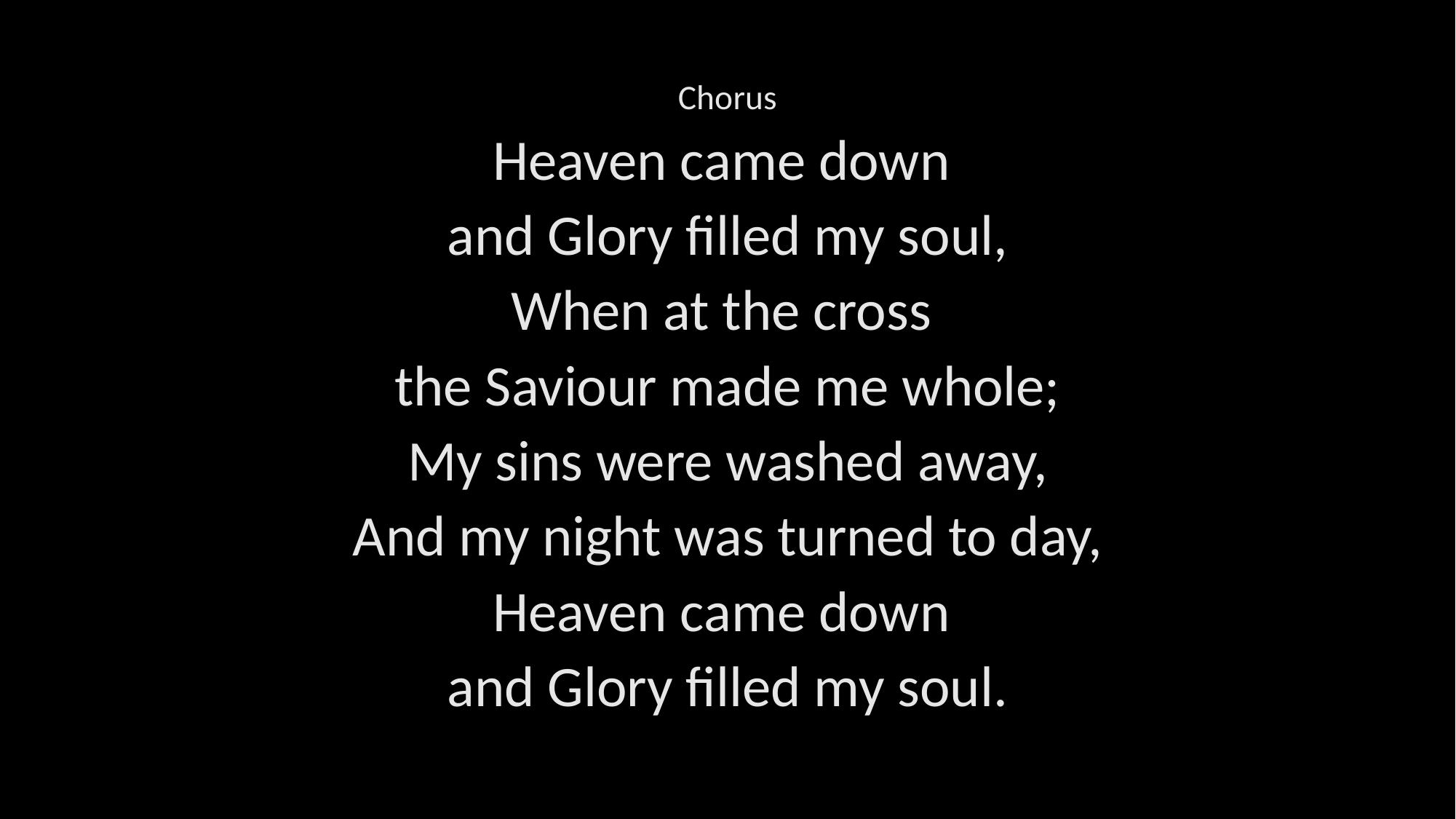

Chorus
Heaven came down
and Glory filled my soul,
When at the cross
the Saviour made me whole;
My sins were washed away,
And my night was turned to day,
Heaven came down
and Glory filled my soul.